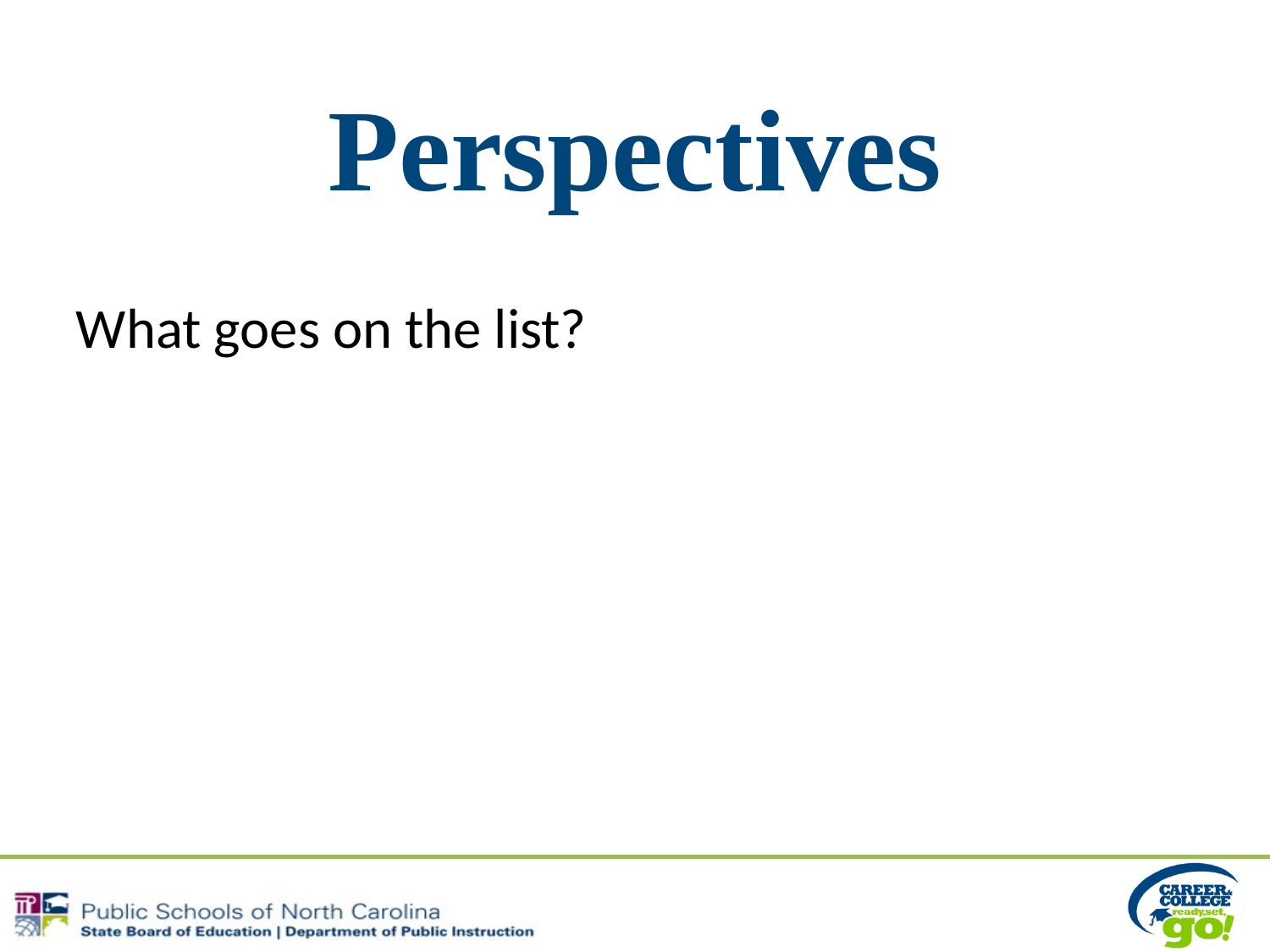

# Perspectives
What goes on the list?